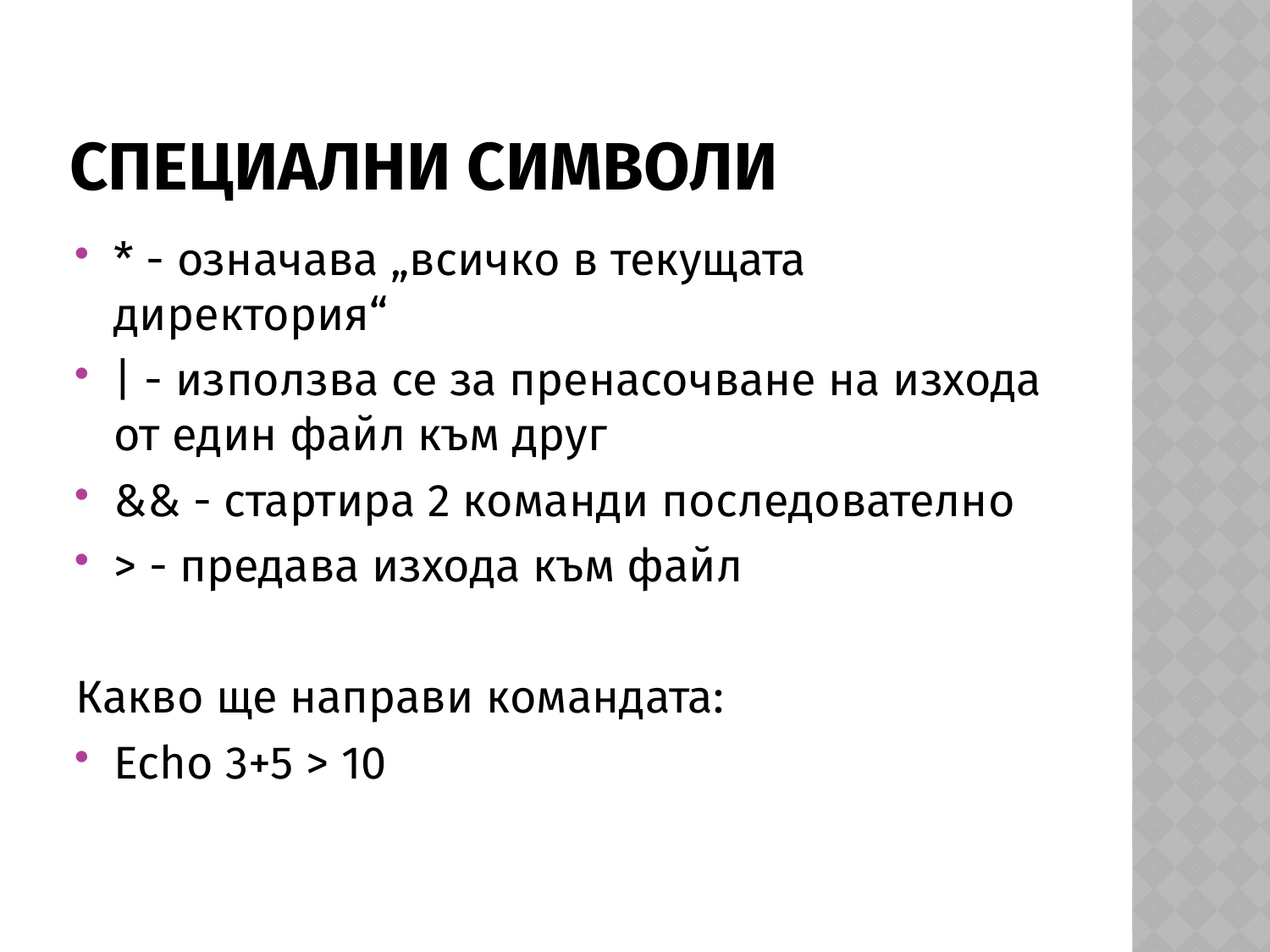

# Специални символи
* - означава „всичко в текущата директория“
| - използва се за пренасочване на изхода от един файл към друг
&& - стартира 2 команди последователно
> - предава изхода към файл

Какво ще направи командата:
Echo 3+5 > 10